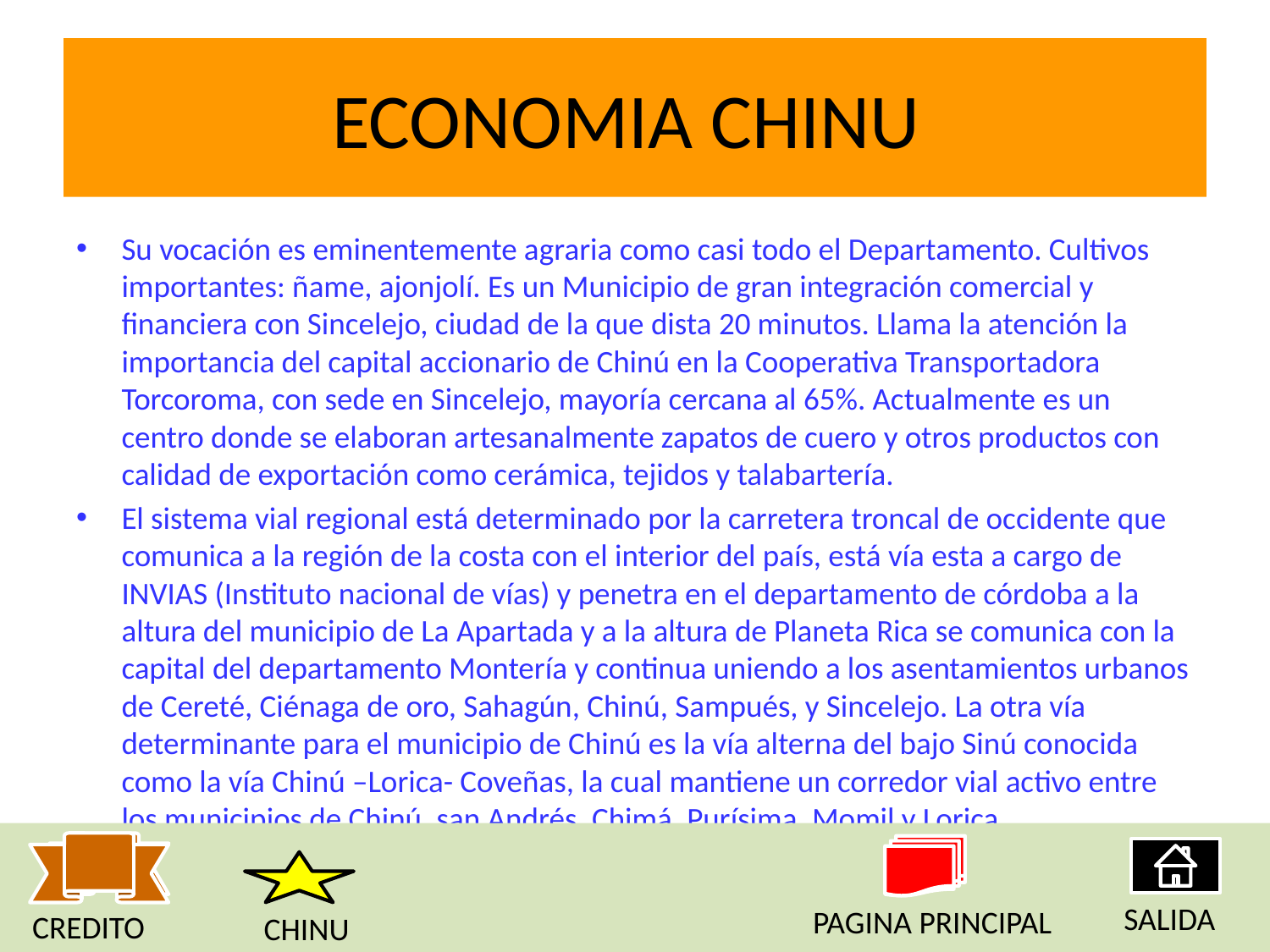

# ECONOMIA CHINU
Su vocación es eminentemente agraria como casi todo el Departamento. Cultivos importantes: ñame, ajonjolí. Es un Municipio de gran integración comercial y financiera con Sincelejo, ciudad de la que dista 20 minutos. Llama la atención la importancia del capital accionario de Chinú en la Cooperativa Transportadora Torcoroma, con sede en Sincelejo, mayoría cercana al 65%. Actualmente es un centro donde se elaboran artesanalmente zapatos de cuero y otros productos con calidad de exportación como cerámica, tejidos y talabartería.
El sistema vial regional está determinado por la carretera troncal de occidente que comunica a la región de la costa con el interior del país, está vía esta a cargo de INVIAS (Instituto nacional de vías) y penetra en el departamento de córdoba a la altura del municipio de La Apartada y a la altura de Planeta Rica se comunica con la capital del departamento Montería y continua uniendo a los asentamientos urbanos de Cereté, Ciénaga de oro, Sahagún, Chinú, Sampués, y Sincelejo. La otra vía determinante para el municipio de Chinú es la vía alterna del bajo Sinú conocida como la vía Chinú –Lorica- Coveñas, la cual mantiene un corredor vial activo entre los municipios de Chinú, san Andrés, Chimá, Purísima, Momil y Lorica.

SALIDA
PAGINA PRINCIPAL
CREDITO
CHINU